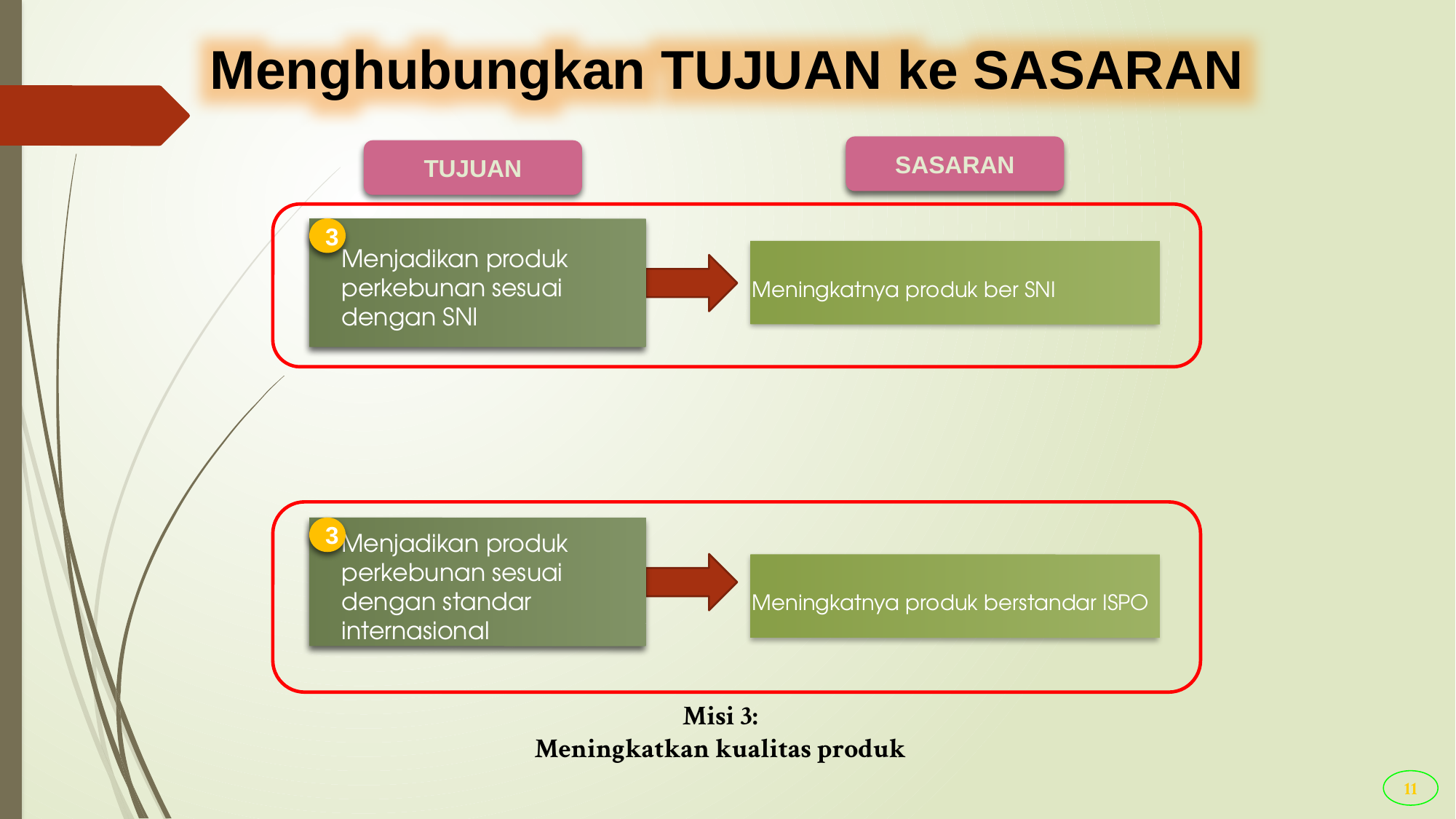

Menghubungkan TUJUAN ke SASARAN
Meningkatnya produk ber SNI
SASARAN
TUJUAN

Menjadikan produk  perkebunan sesuai dengan SNI
3

Meningkatnya produk berstandar ISPO

Menjadikan produk  perkebunan sesuai dengan standar internasional
3

Misi 3:
Meningkatkan kualitas produk